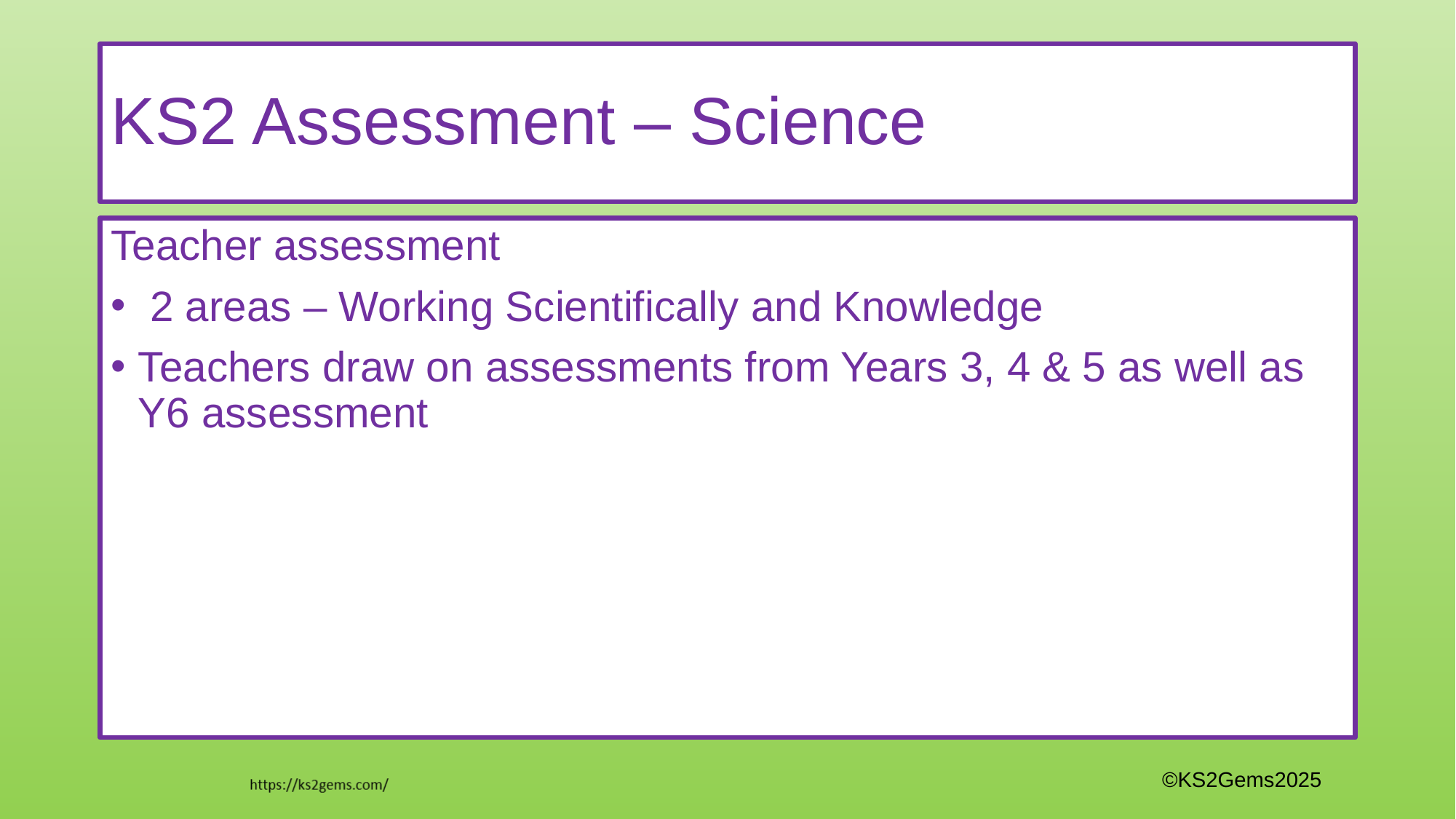

# KS2 Assessment – Science
Teacher assessment
 2 areas – Working Scientifically and Knowledge
Teachers draw on assessments from Years 3, 4 & 5 as well as Y6 assessment